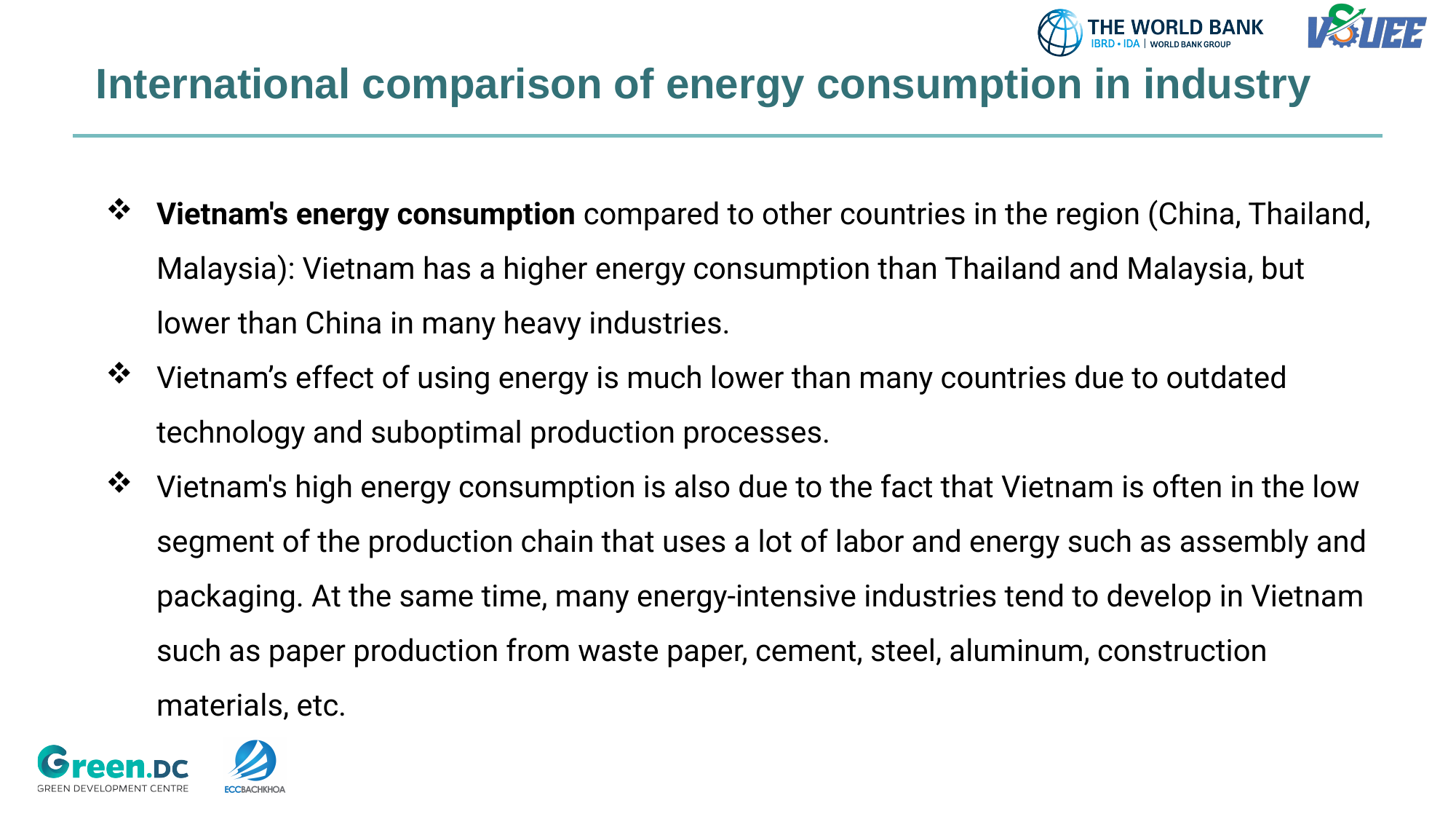

# International comparison of energy consumption in industry
Vietnam's energy consumption compared to other countries in the region (China, Thailand, Malaysia): Vietnam has a higher energy consumption than Thailand and Malaysia, but lower than China in many heavy industries.
Vietnam’s effect of using energy is much lower than many countries due to outdated technology and suboptimal production processes.
Vietnam's high energy consumption is also due to the fact that Vietnam is often in the low segment of the production chain that uses a lot of labor and energy such as assembly and packaging. At the same time, many energy-intensive industries tend to develop in Vietnam such as paper production from waste paper, cement, steel, aluminum, construction materials, etc.